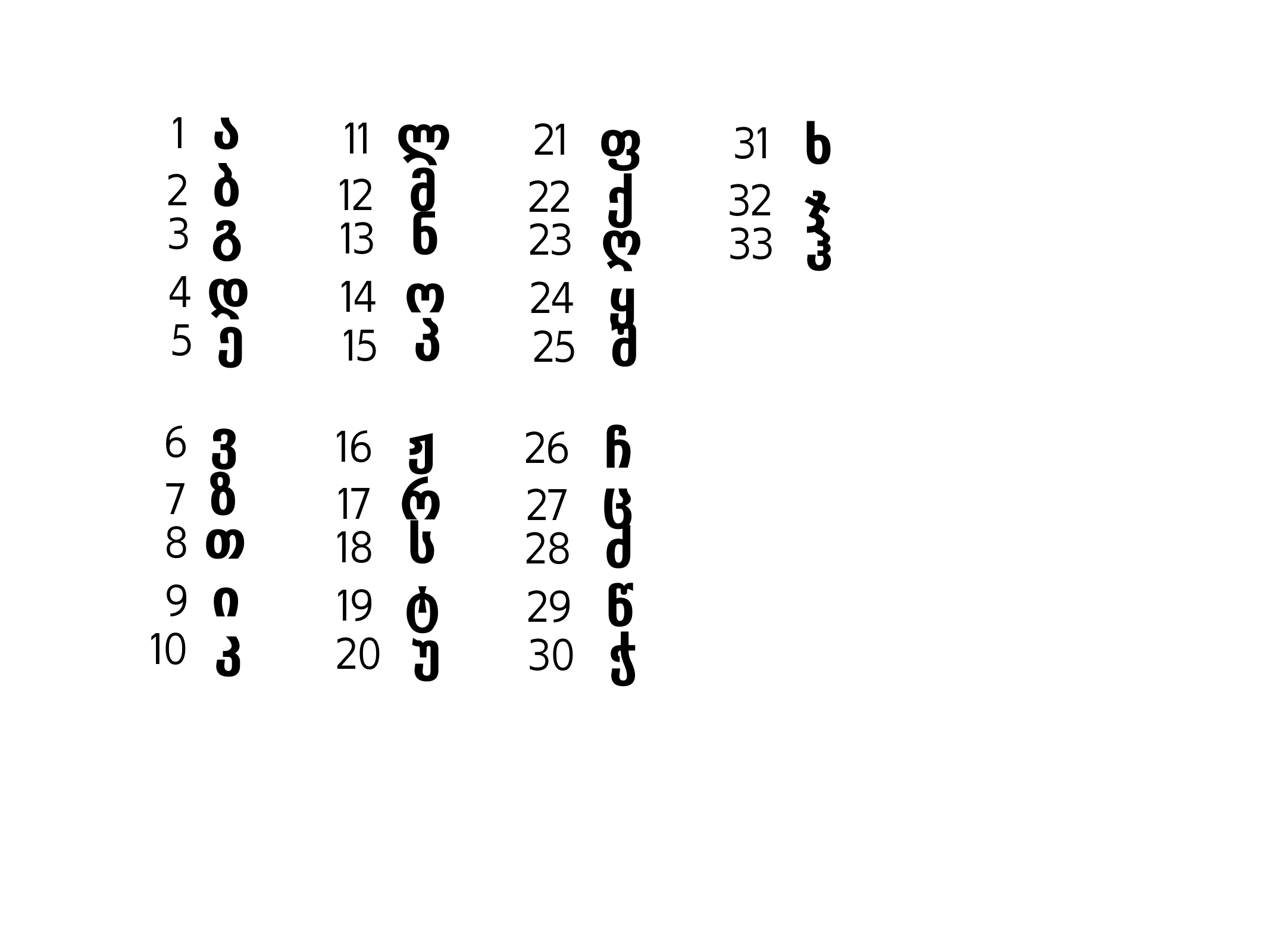

ა
ლ
1
ფ
11
21
ხ
31
ბ
მ
2
ქ
12
22
ჯ
32
გ
ნ
3
ღ
13
23
33
ჰ
დ
ო
4
ყ
14
24
ე
პ
5
შ
15
25
ვ
ჟ
6
ჩ
16
26
ზ
ც
რ
7
17
27
თ
ს
8
ძ
18
28
ი
ტ
9
წ
19
29
კ
უ
10
ჭ
20
30